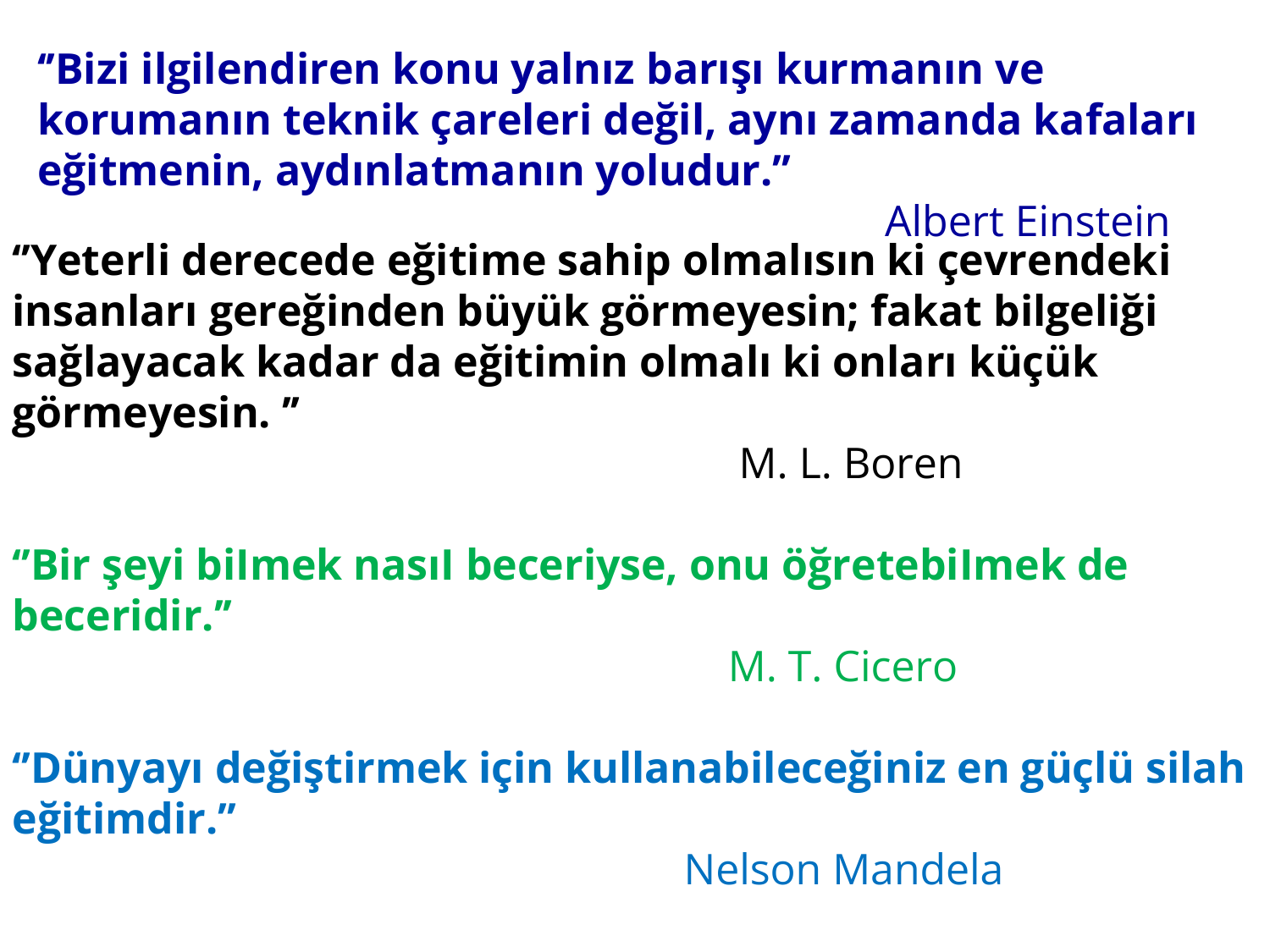

‘’Bizi ilgilendiren konu yalnız barışı kurmanın ve korumanın teknik çareleri değil, aynı zamanda kafaları eğitmenin, aydınlatmanın yoludur.’’
                                                                             Albert Einstein

‘’Yeterli derecede eğitime sahip olmalısın ki çevrendeki insanları gereğinden büyük görmeyesin; fakat bilgeliği sağlayacak kadar da eğitimin olmalı ki onları küçük görmeyesin. ’’
                                                                  M. L. Boren

‘’Bir şeyi biImek nasıI beceriyse, onu öğretebiImek de beceridir.’’
                                                                 M. T. Cicero

‘’Dünyayı değiştirmek için kullanabileceğiniz en güçlü silah eğitimdir.’’
                                                             Nelson Mandela